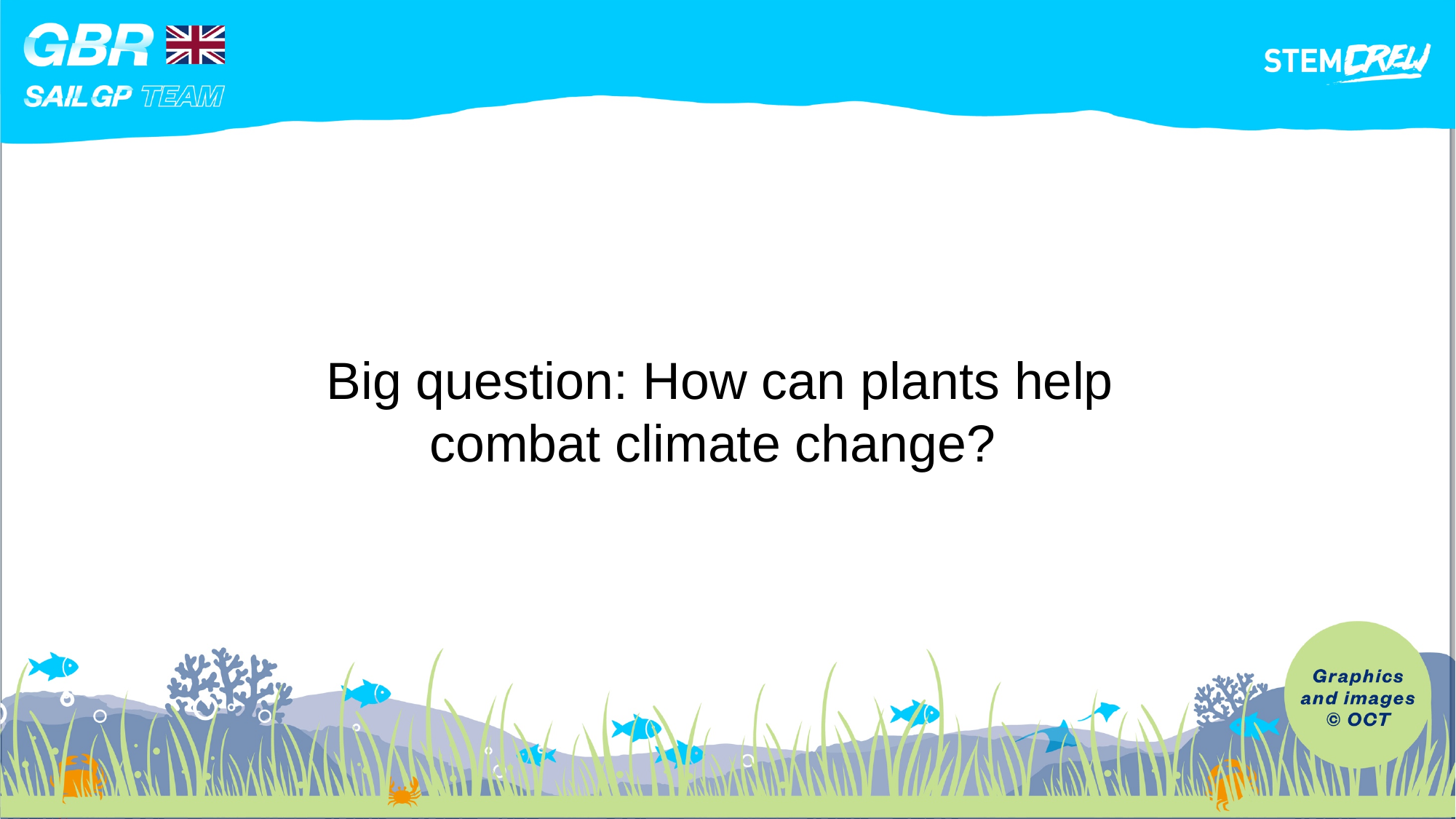

# Big question: How can plants help combat climate change?